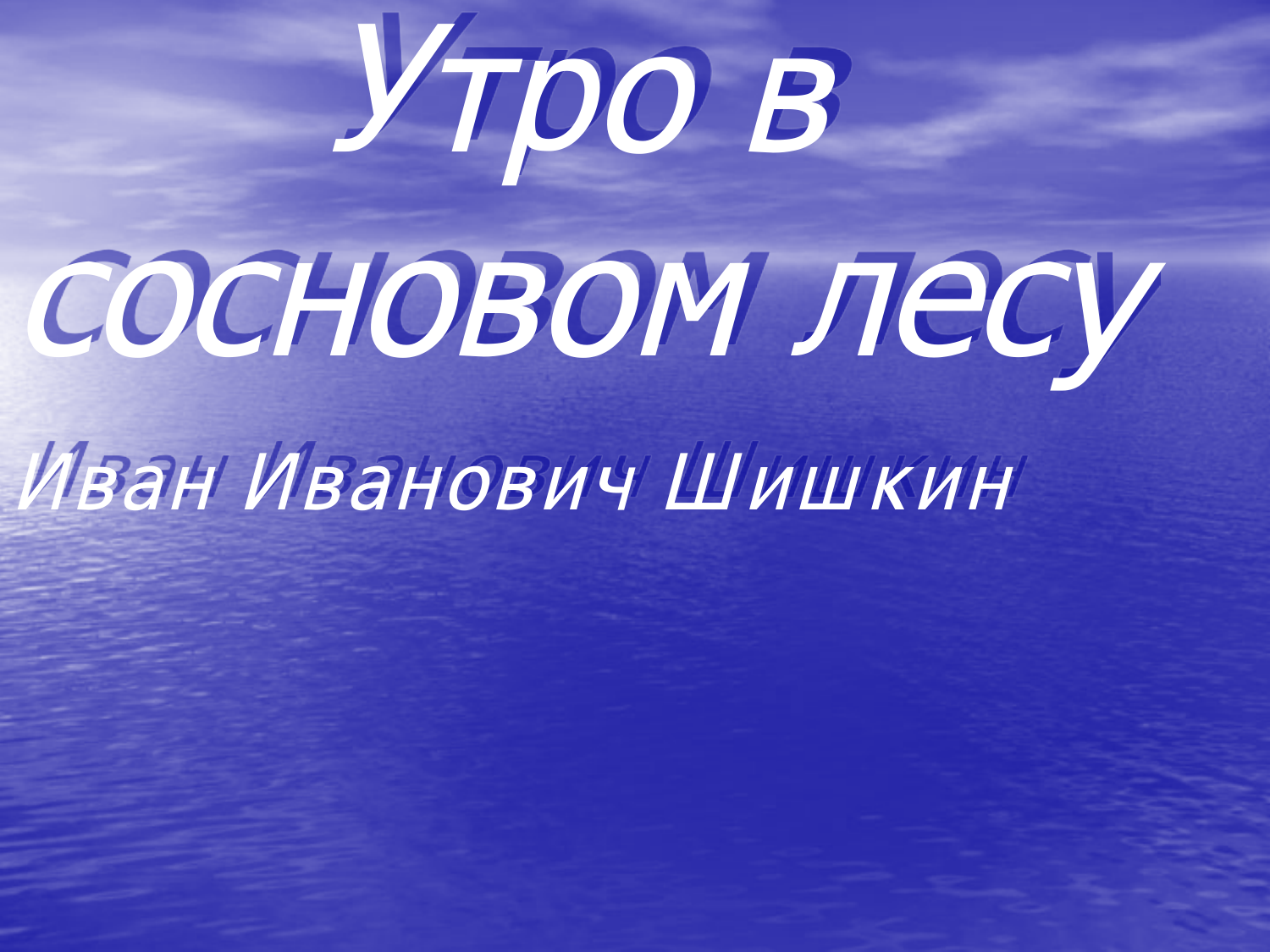

# Утро в сосновом лесу
Иван Иванович Шишкин